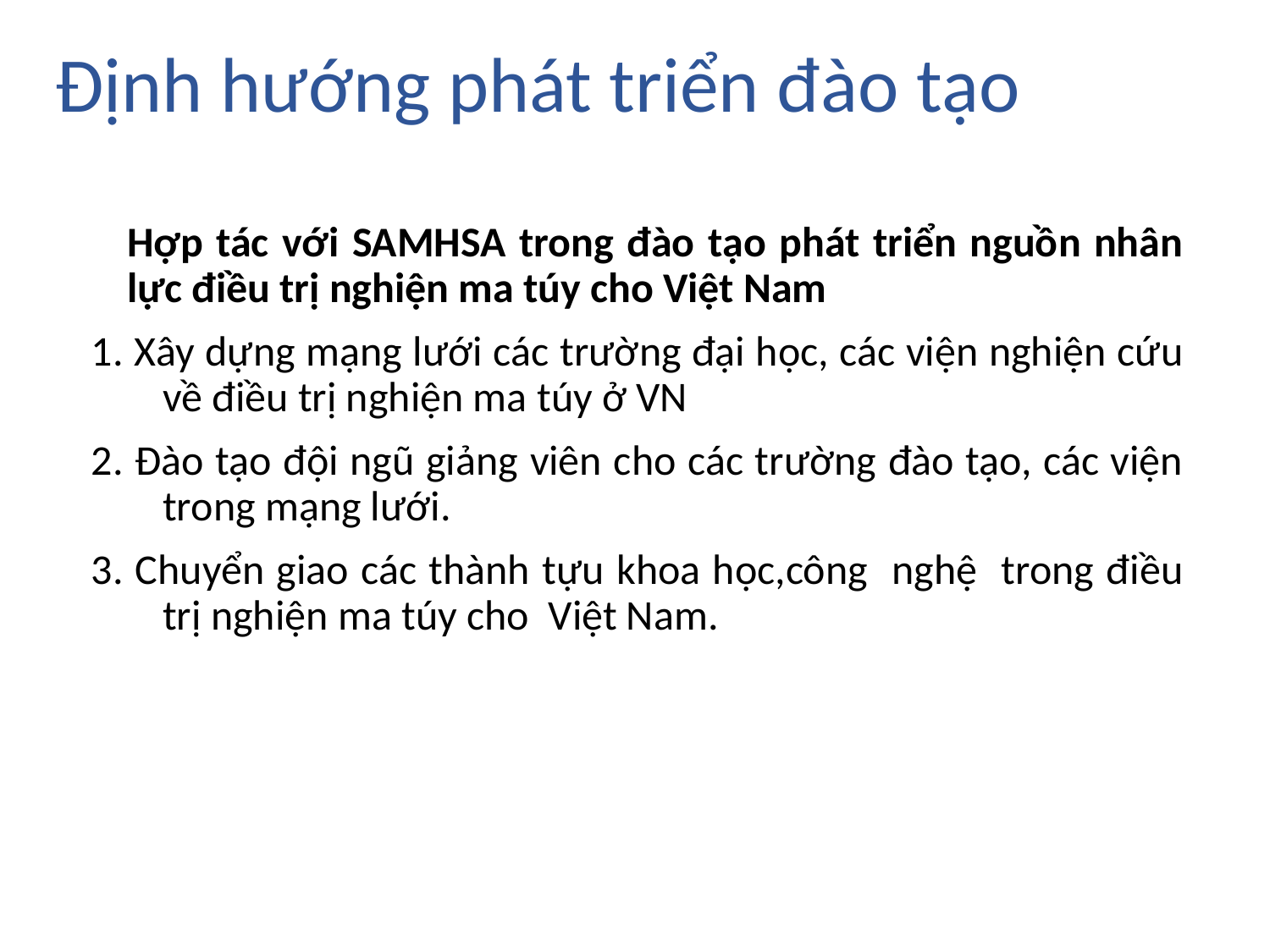

# Định hướng phát triển đào tạo

	Hợp tác với SAMHSA trong đào tạo phát triển nguồn nhân lực điều trị nghiện ma túy cho Việt Nam
1. Xây dựng mạng lưới các trường đại học, các viện nghiện cứu về điều trị nghiện ma túy ở VN
2. Đào tạo đội ngũ giảng viên cho các trường đào tạo, các viện trong mạng lưới.
3. Chuyển giao các thành tựu khoa học,công  nghệ  trong điều trị nghiện ma túy cho  Việt Nam.